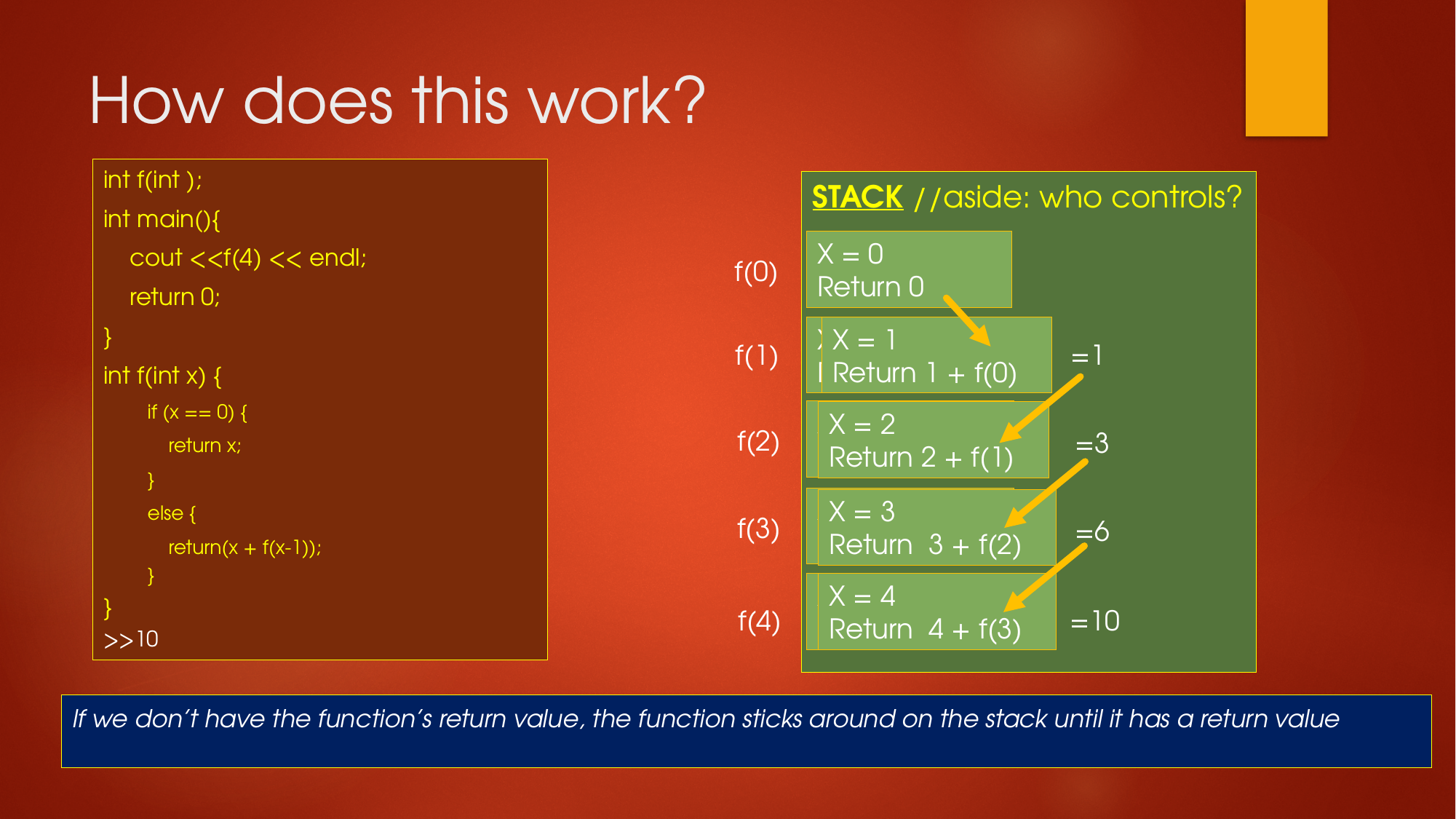

# How does this work?
int f(int );
int main(){
    cout <<f(4) << endl;
    return 0;
}
int f(int x) {
if (x == 0) {
	    return x;
}
else {
	    return(x + f(x-1));
}
}
>>10

STACK //aside: who controls?

X = 0
Return 0
f(0)
X = 1
Return 1 + f(0)
X = 1
Return 1 + f(0)
f(1)
=1
X = 2
Return 2 + f(1)
X = 2
Return 2 + f(1)
f(2)
=3
X = 3
Return 3 + f(2)
X = 3
Return  3 + f(2)
f(3)
=6
X = 4
Return  4 + f(3)
X = 4
Return 4 + f(3)
f(4)
=10
If we don’t have the function’s return value, the function sticks around on the stack until it has a return value